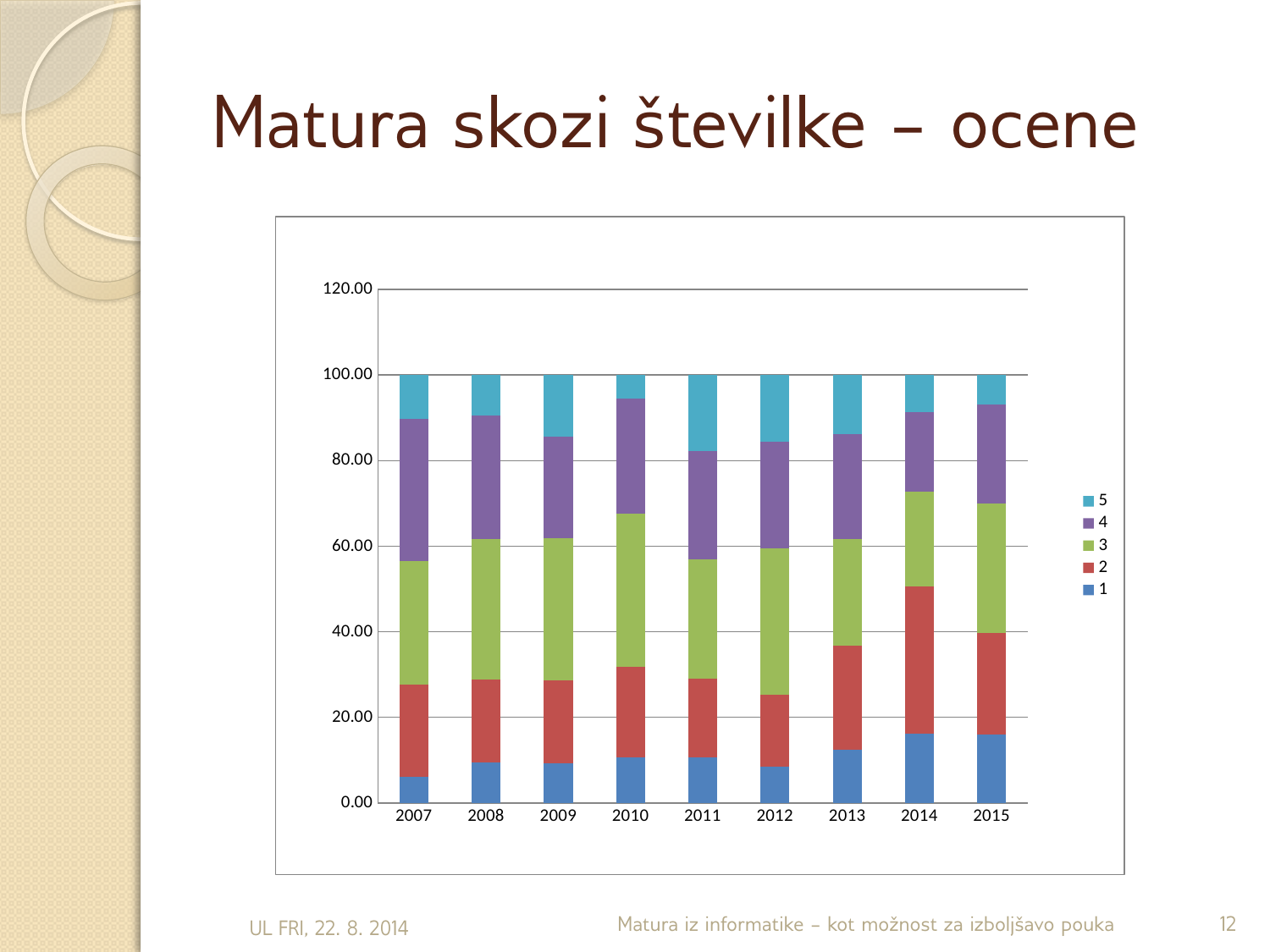

# Matura skozi številke – ocene

### Chart

| Category | 1 | 2 | 3 | 4 | 5 |
|---|---|---|---|---|---|
| 2007.0 | 6.04982206405694 | 21.7081850533808 | 28.8256227758007 | 33.09608540925269 | 10.3202846975089 |
| 2008.0 | 9.489051094890508 | 19.3430656934307 | 32.8467153284672 | 28.83211678832119 | 9.489051094890508 |
| 2009.0 | 9.18918918918919 | 19.4594594594595 | 33.24324324324319 | 23.78378378378379 | 14.3243243243243 |
| 2010.0 | 10.5769230769231 | 21.1538461538462 | 35.8974358974359 | 26.92307692307689 | 5.448717948717949 |
| 2011.0 | 10.5660377358491 | 18.49056603773589 | 27.9245283018868 | 25.2830188679245 | 17.7358490566038 |
| 2012.0 | 8.44594594594595 | 16.8918918918919 | 34.12162162162159 | 25.0 | 15.5405405405405 |
| 2013.0 | 12.5 | 24.1847826086957 | 25.0 | 24.4565217391304 | 13.8586956521739 |
| 2014.0 | 16.25766871165645 | 34.3558282208589 | 22.08588957055214 | 18.71165644171779 | 8.588957055214722 |
| 2015.0 | 15.8974358974359 | 23.84615384615384 | 30.25641025641025 | 23.07692307692307 | 6.923076923076922 |
Matura iz informatike – kot možnost za izboljšavo pouka
12
UL FRI, 22. 8. 2014